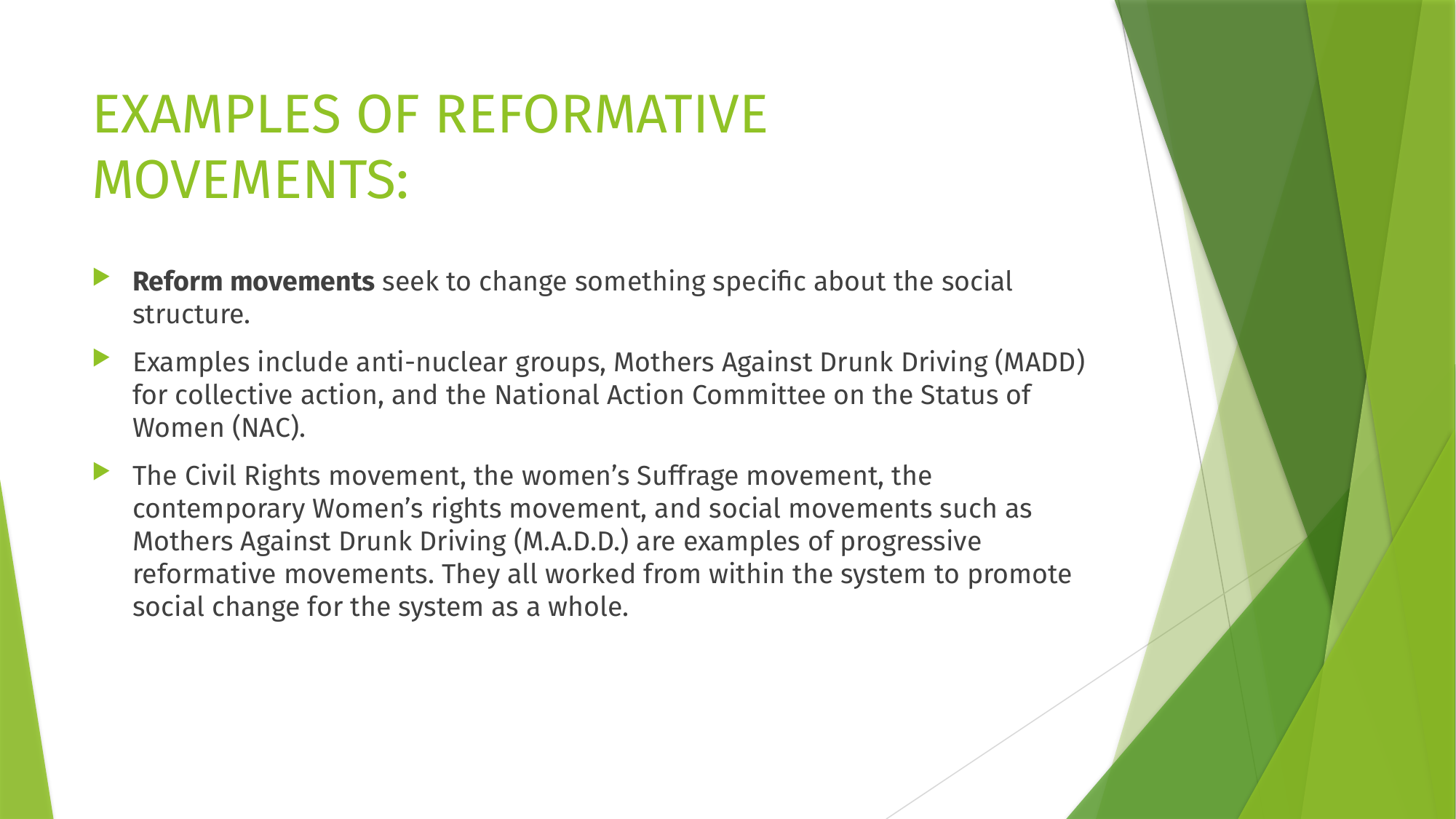

# EXAMPLES OF REFORMATIVE MOVEMENTS:
Reform movements seek to change something specific about the social structure.
Examples include anti-nuclear groups, Mothers Against Drunk Driving (MADD) for collective action, and the National Action Committee on the Status of Women (NAC).
The Civil Rights movement, the women’s Suffrage movement, the contemporary Women’s rights movement, and social movements such as Mothers Against Drunk Driving (M.A.D.D.) are examples of progressive reformative movements. They all worked from within the system to promote social change for the system as a whole.